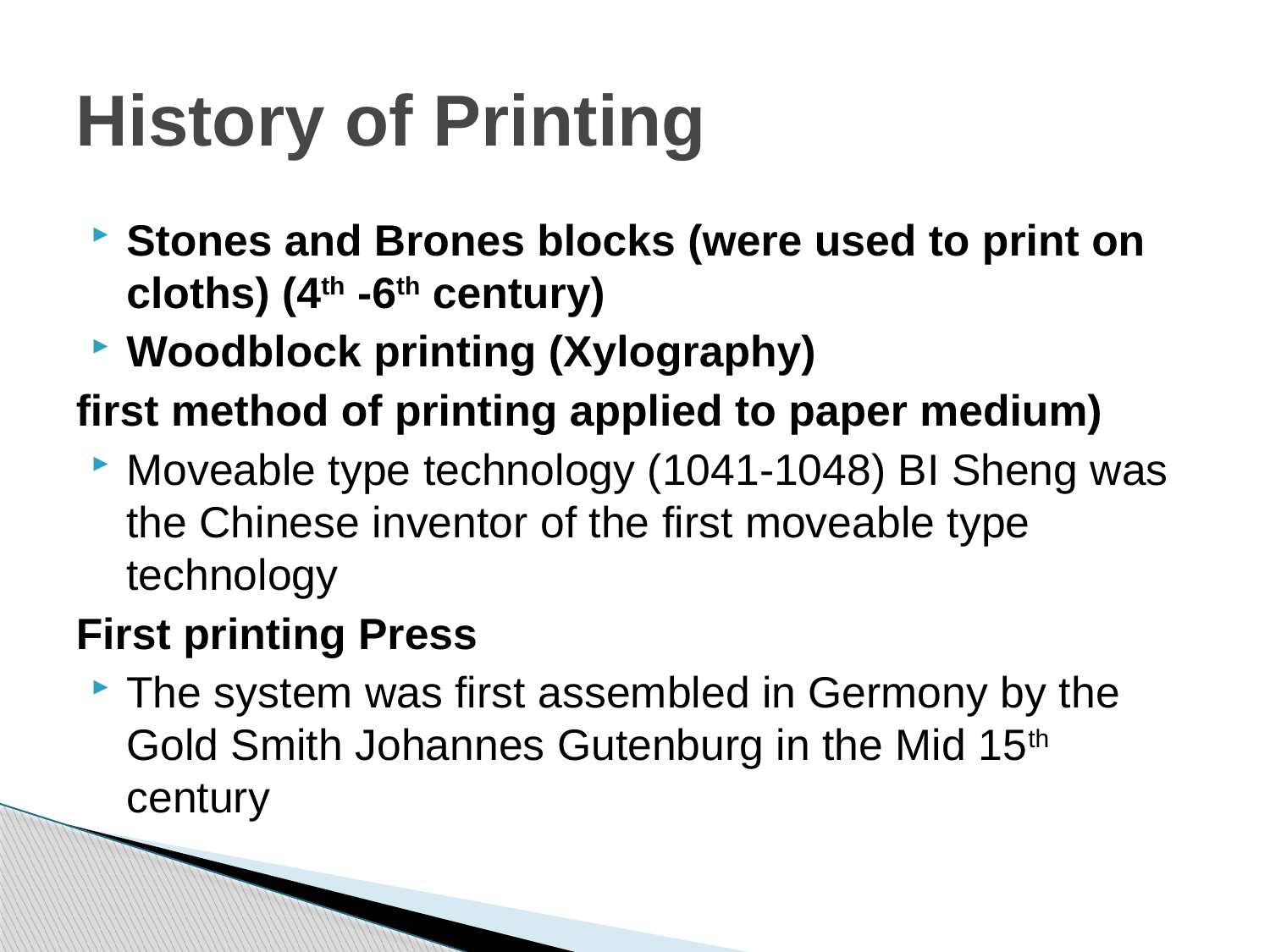

# History of Printing
Stones and Brones blocks (were used to print on cloths) (4th -6th century)
Woodblock printing (Xylography)
first method of printing applied to paper medium)
Moveable type technology (1041-1048) BI Sheng was the Chinese inventor of the first moveable type technology
First printing Press
The system was first assembled in Germony by the Gold Smith Johannes Gutenburg in the Mid 15th century